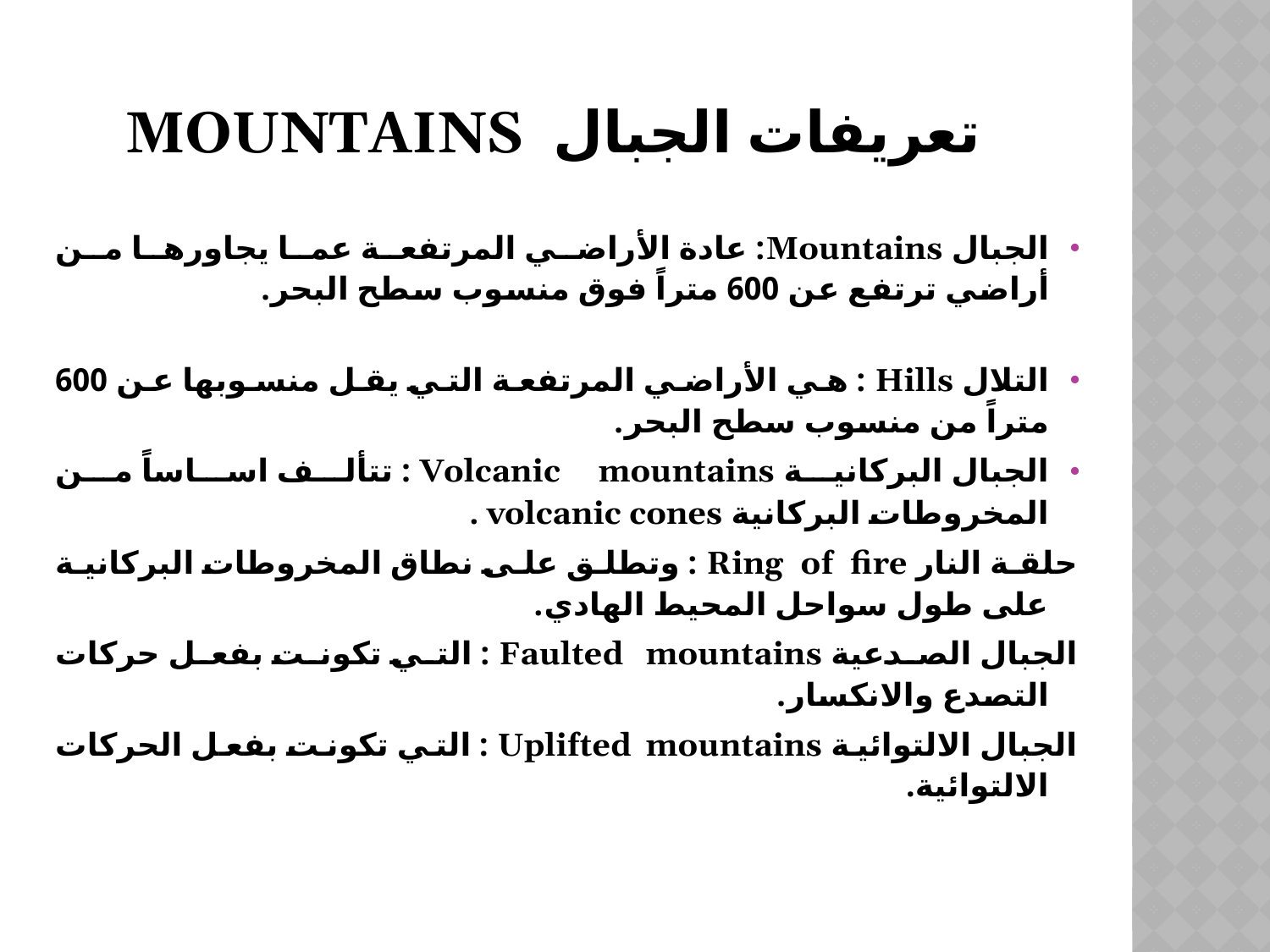

# Mountains  تعريفات الجبال
الجبال Mountains: عادة الأراضي المرتفعة عما يجاورها من أراضي ترتفع عن 600 متراً فوق منسوب سطح البحر.
التلال Hills : هي الأراضي المرتفعة التي يقل منسوبها عن 600 متراً من منسوب سطح البحر.
الجبال البركانية Volcanic mountains : تتألف اساساً من المخروطات البركانية volcanic cones .
حلقة النار Ring of fire : وتطلق على نطاق المخروطات البركانية على طول سواحل المحيط الهادي.
الجبال الصدعية Faulted mountains : التي تكونت بفعل حركات التصدع والانكسار.
الجبال الالتوائية Uplifted mountains : التي تكونت بفعل الحركات الالتوائية.